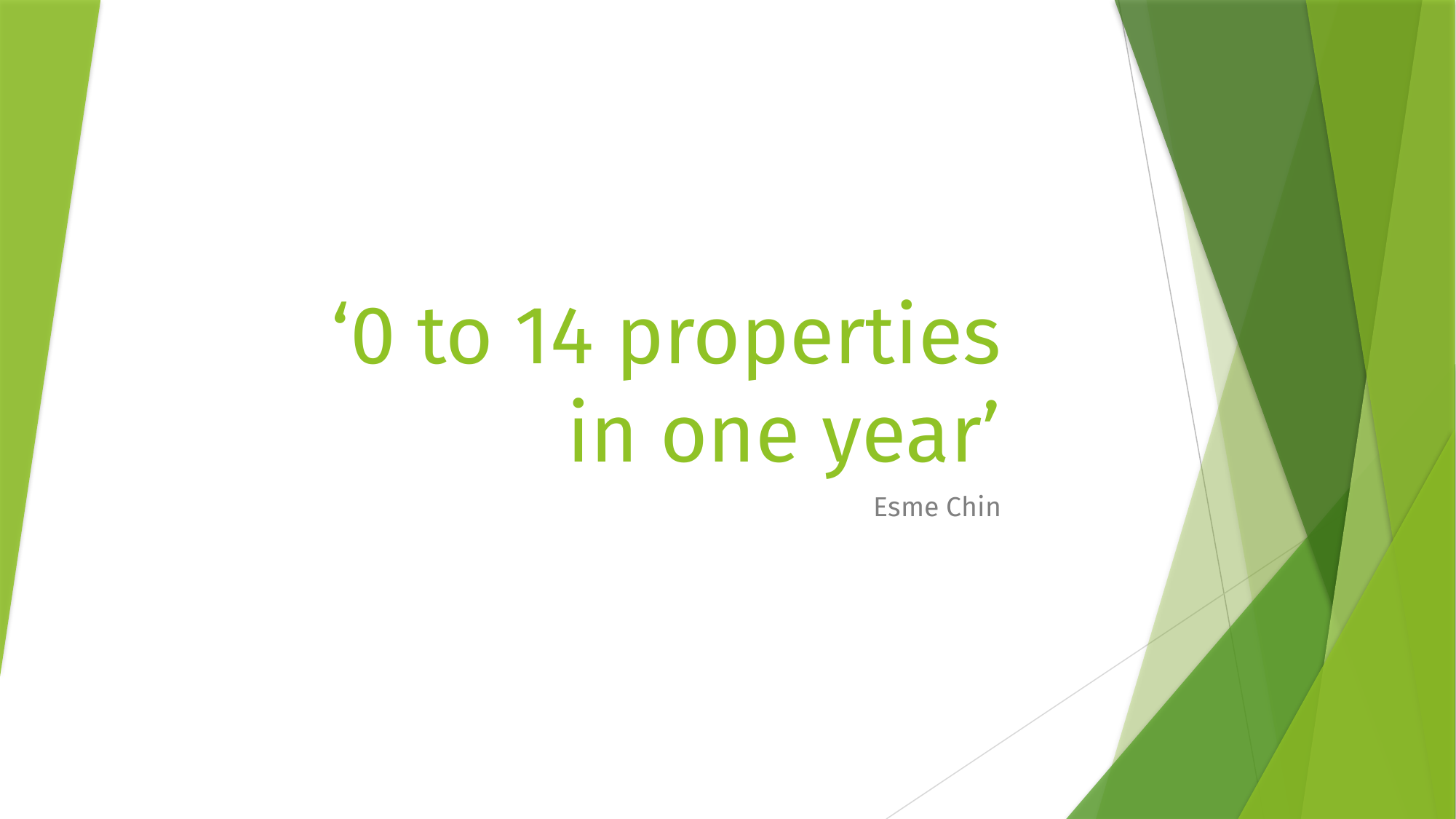

# ‘0 to 14 properties in one year’
Esme Chin